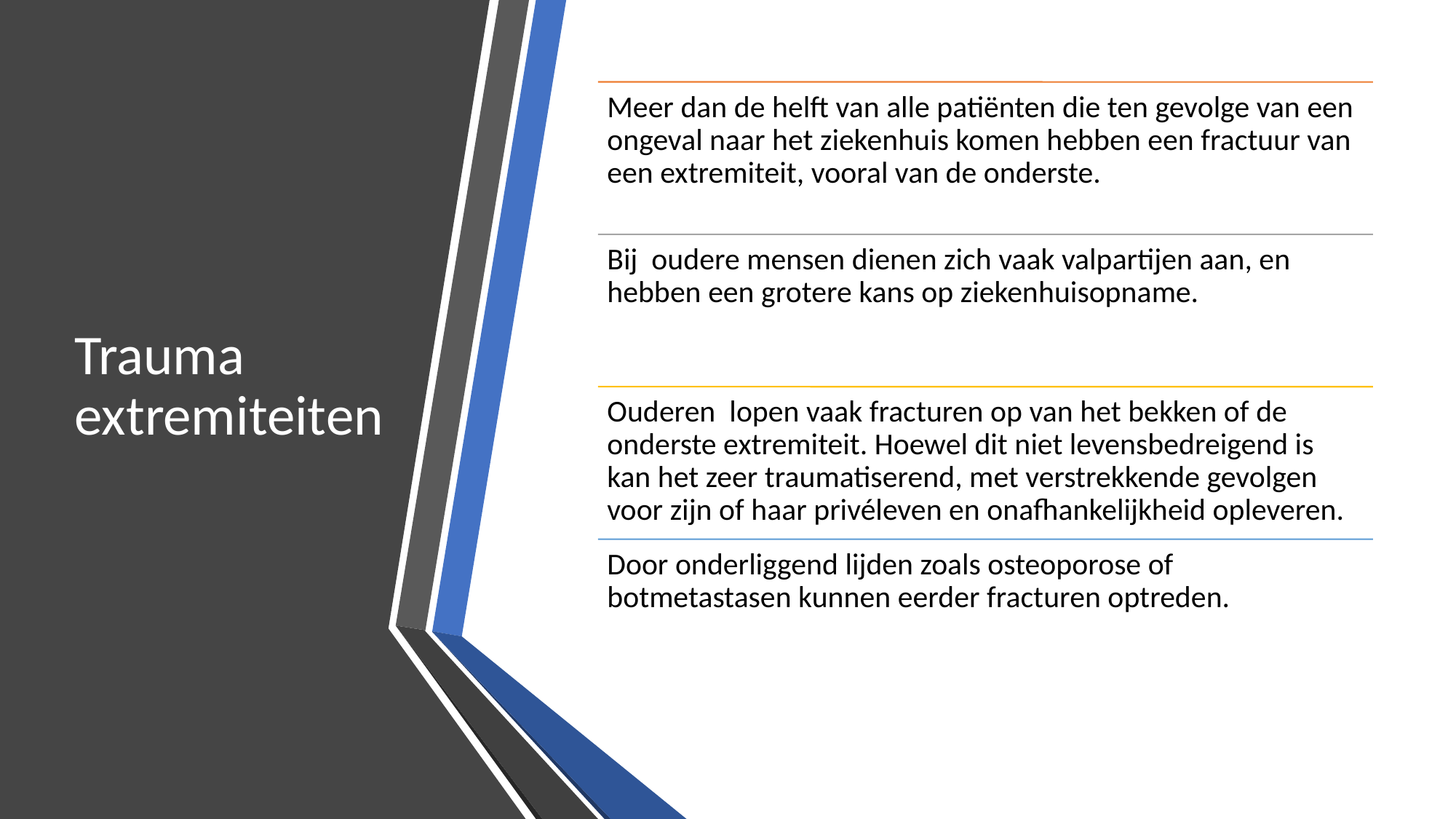

# Trauma extremiteiten
Meer dan de helft van alle patiënten die ten gevolge van een ongeval naar het ziekenhuis komen hebben een fractuur van een extremiteit, vooral van de onderste.
Bij  oudere mensen dienen zich vaak valpartijen aan, en hebben een grotere kans op ziekenhuisopname.
Ouderen  lopen vaak fracturen op van het bekken of de onderste extremiteit. Hoewel dit niet levensbedreigend is kan het zeer traumatiserend, met verstrekkende gevolgen voor zijn of haar privéleven en onafhankelijkheid opleveren.
Door onderliggend lijden zoals osteoporose of botmetastasen kunnen eerder fracturen optreden.